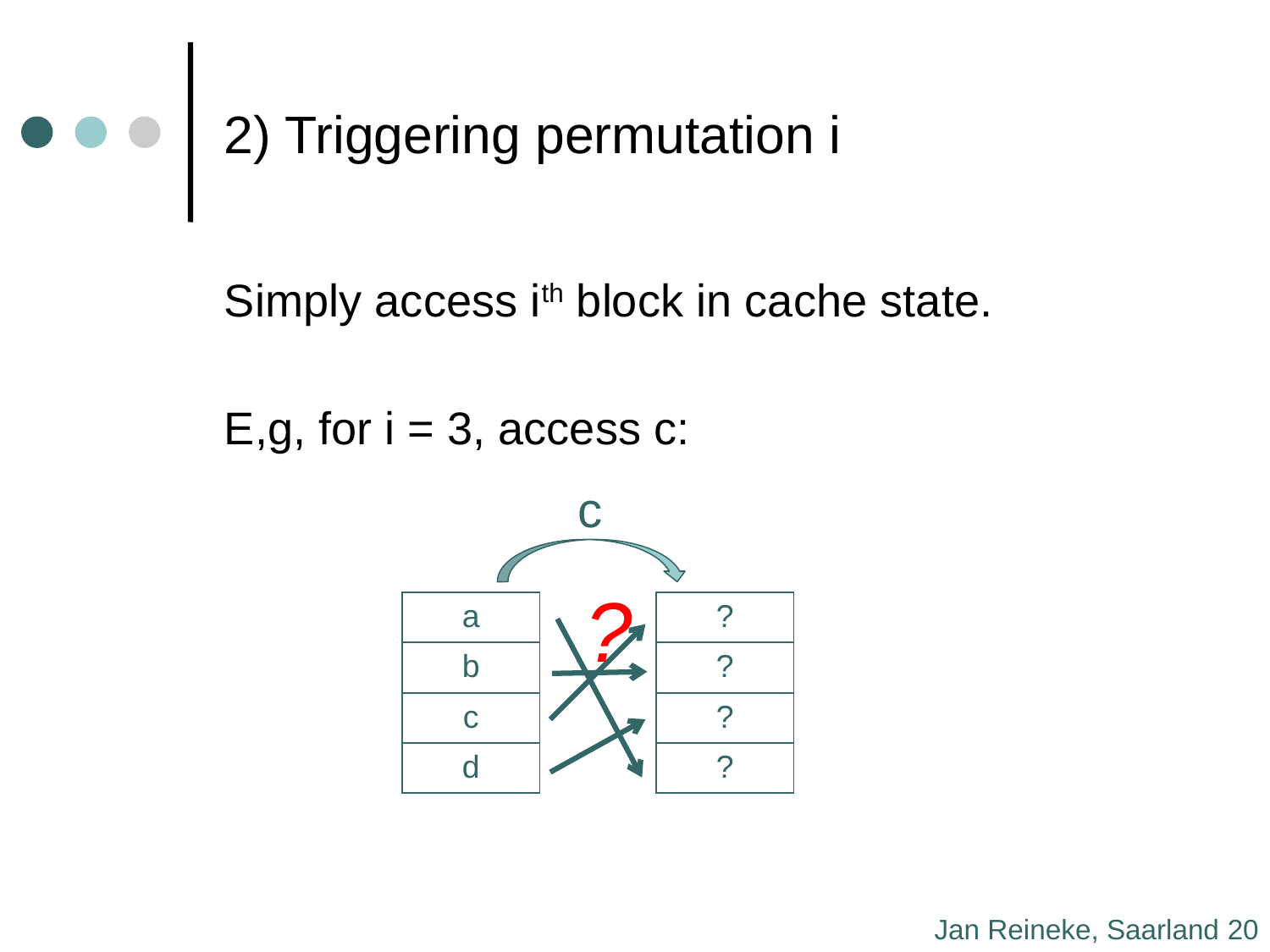

# 2) Triggering permutation i
Simply access ith block in cache state.

E,g, for i = 3, access c:
c

?
| a |
| --- |
| b |
| c |
| d |
| ? |
| --- |
| ? |
| ? |
| ? |